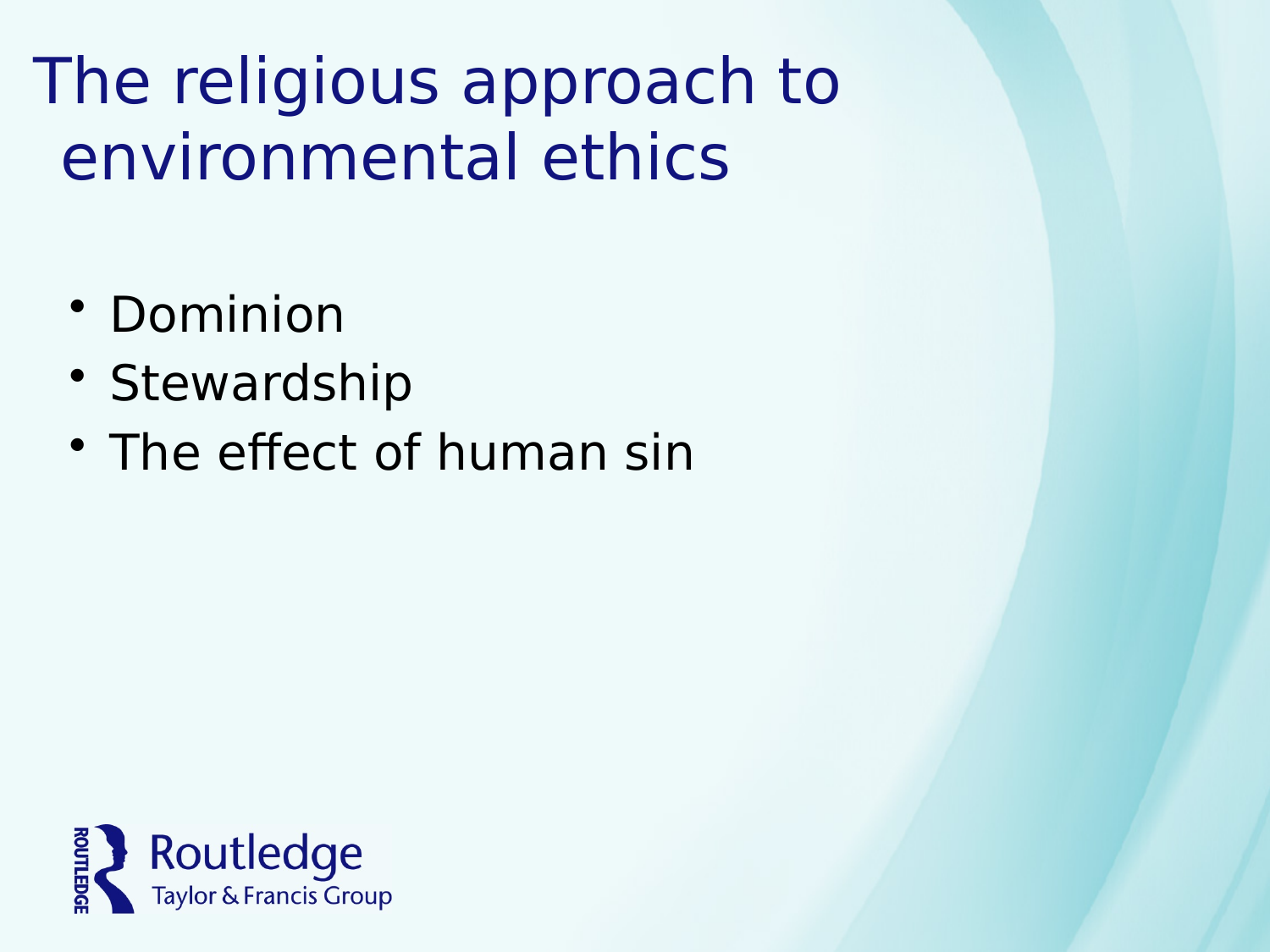

# The religious approach to environmental ethics
Dominion
Stewardship
The effect of human sin